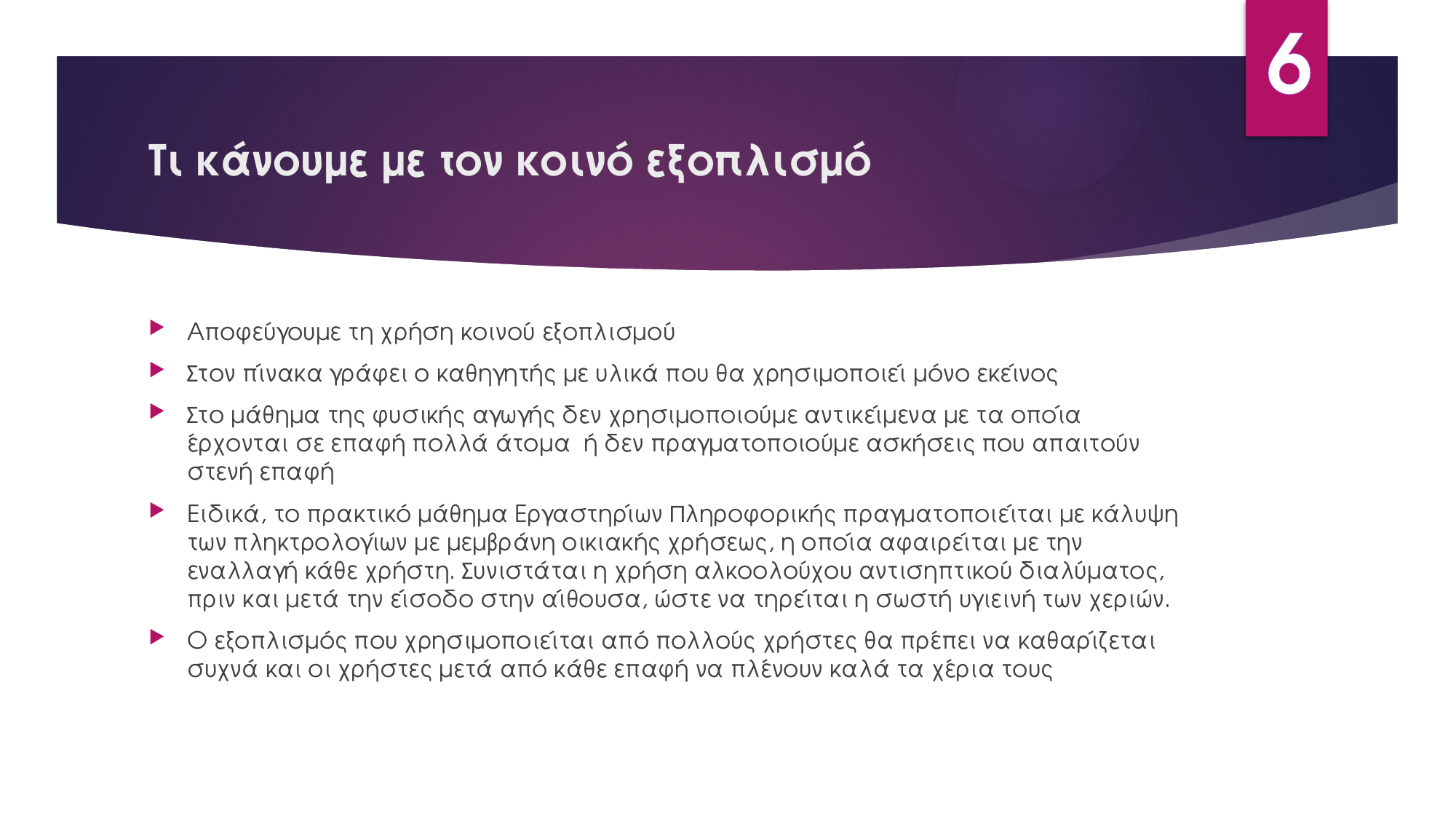

6
# Τι κάνουμε με τον κοινό εξοπλισμό
Αποφεύγουμε τη χρήση κοινού εξοπλισμού
Στον πίνακα γράφει ο καθηγητής με υλικά που θα χρησιμοποιεί μόνο εκείνος
Στο μάθημα της φυσικής αγωγής δεν χρησιμοποιούμε αντικείμενα με τα οποία έρχονται σε επαφή πολλά άτομα  ή δεν πραγματοποιούμε ασκήσεις που απαιτούν στενή επαφή
Ειδικά, το πρακτικό μάθημα Εργαστηρίων Πληροφορικής πραγματοποιείται με κάλυψη των πληκτρολογίων με μεμβράνη οικιακής χρήσεως, η οποία αφαιρείται με την εναλλαγή κάθε χρήστη. Συνιστάται η χρήση αλκοολούχου αντισηπτικού διαλύματος, πριν και μετά την είσοδο στην αίθουσα, ώστε να τηρείται η σωστή υγιεινή των χεριών.
Ο εξοπλισμός που χρησιμοποιείται από πολλούς χρήστες θα πρέπει να καθαρίζεται συχνά και οι χρήστες μετά από κάθε επαφή να πλένουν καλά τα χέρια τους